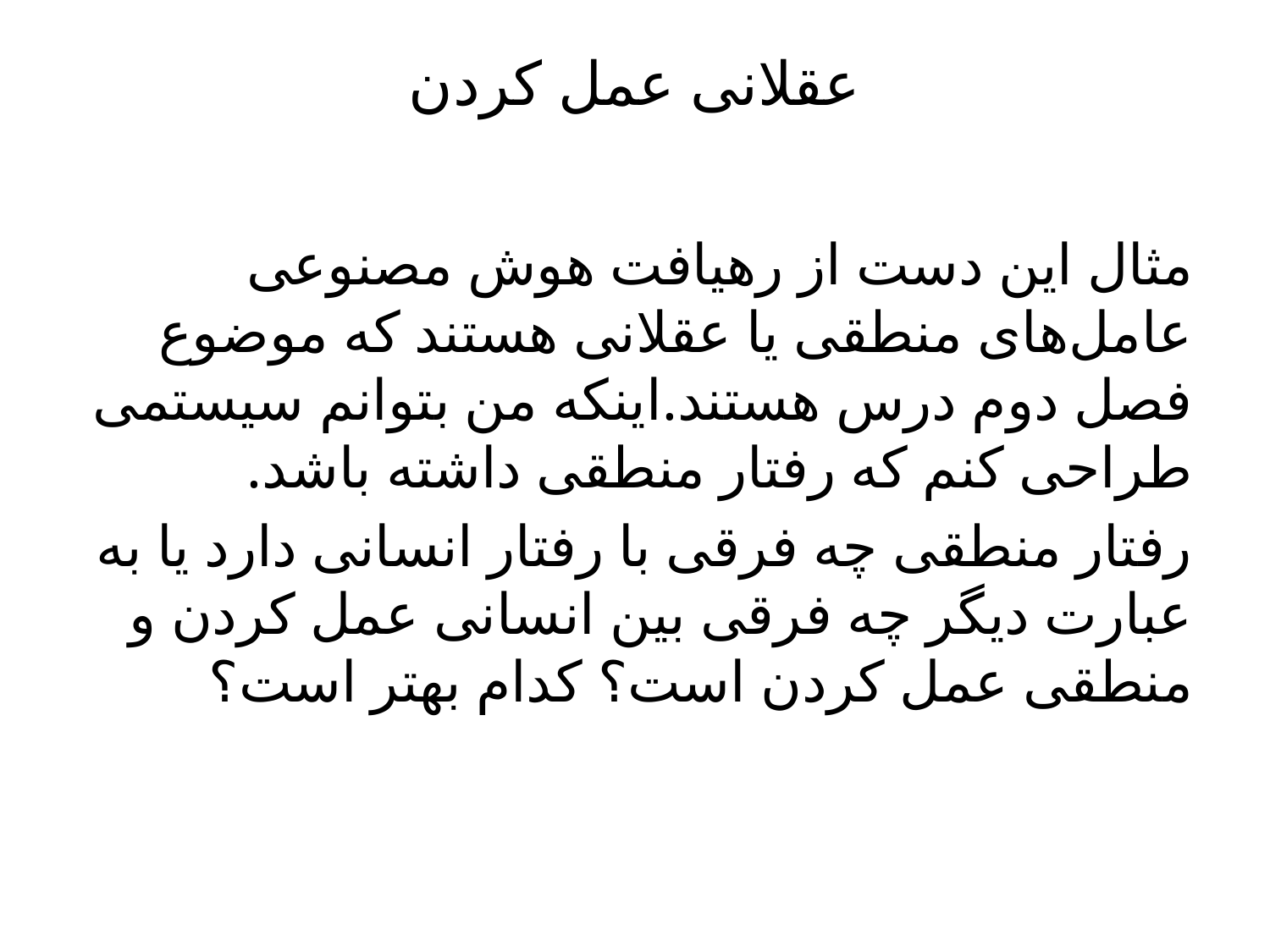

# عقلانی عمل کردن
مثال این دست از رهیافت هوش مصنوعی‌ عامل‌های منطقی‌ یا عقلانی هستند که موضوع فصل دوم درس هستند.اینکه من بتوانم سیستمی‌ طراحی کنم که رفتار منطقی‌ داشته باشد.
رفتار منطقی‌ چه فرقی‌ با رفتار انسانی‌ دارد یا به عبارت دیگر چه فرقی‌ بین انسانی‌ عمل کردن و منطقی‌ عمل کردن است؟ کدام بهتر است؟